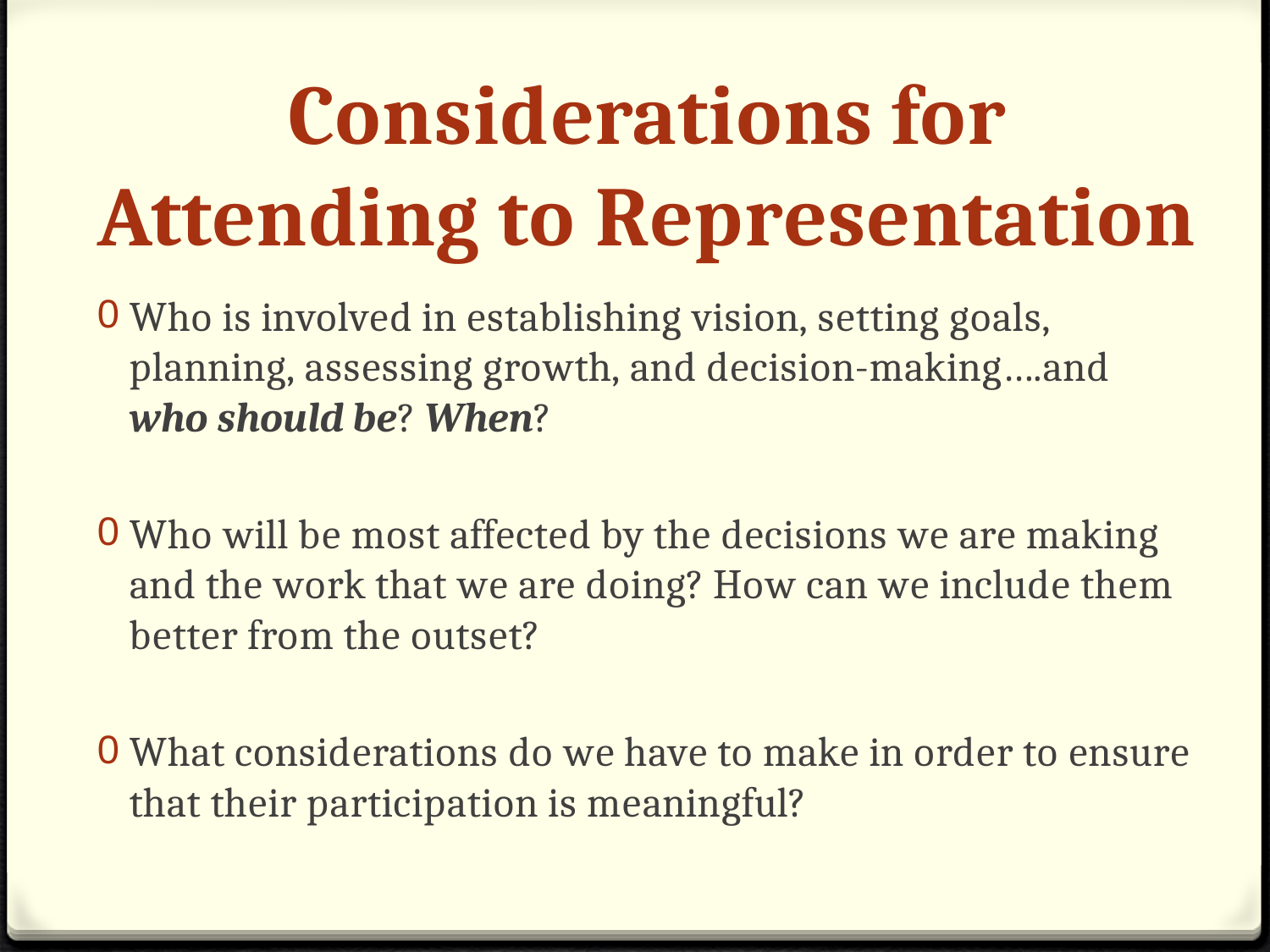

# Considerations for Attending to Representation
Who is involved in establishing vision, setting goals, planning, assessing growth, and decision-making….and who should be? When?

Who will be most affected by the decisions we are making and the work that we are doing? How can we include them better from the outset?

What considerations do we have to make in order to ensure that their participation is meaningful?